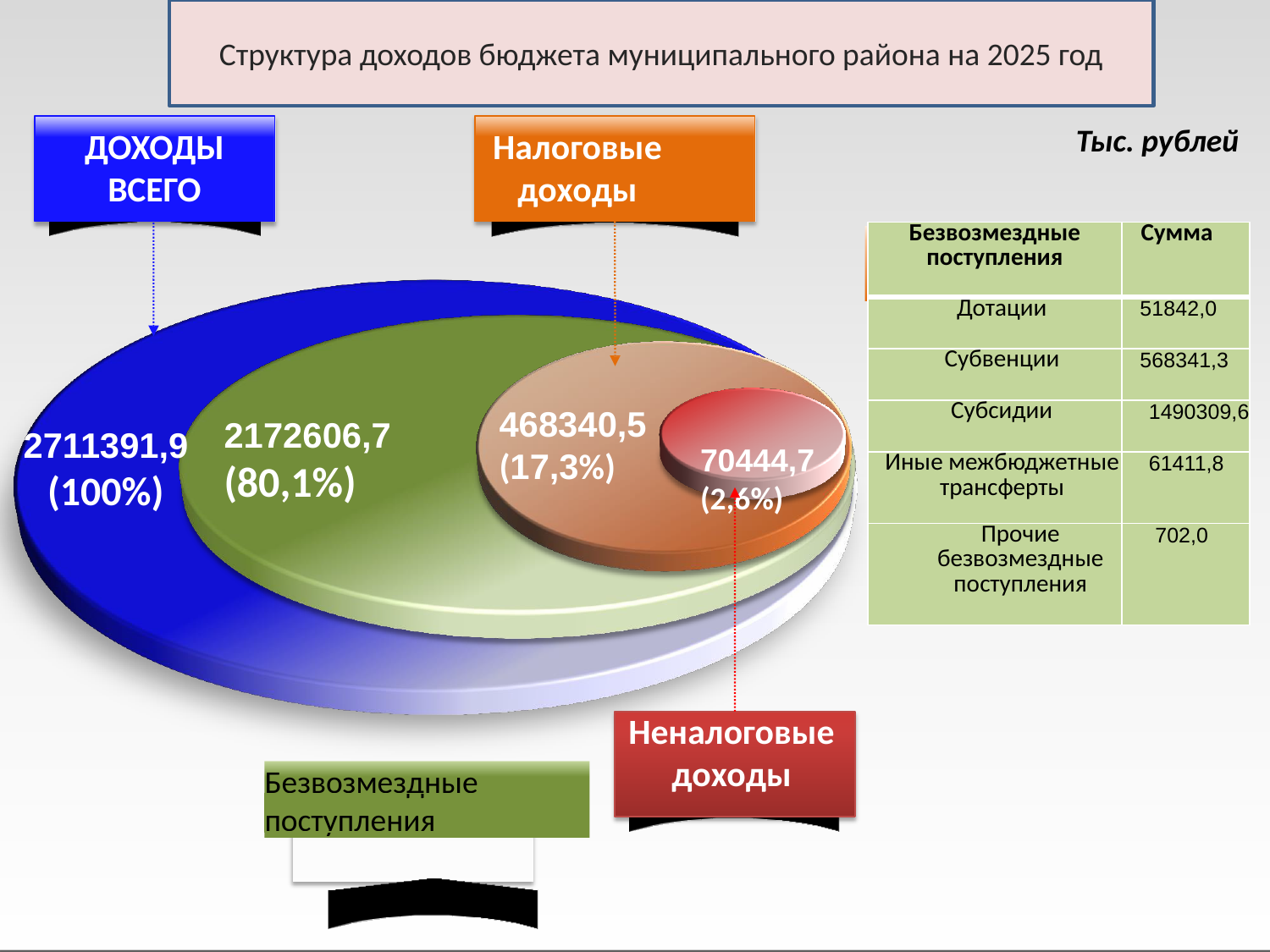

Структура доходов бюджета муниципального района на 2025 год

Тыс. рублей
ДОХОДЫ ВСЕГО
Налоговые доходы

| Безвозмездные поступления | Сумма |
| --- | --- |
| Дотации | 51842,0 |
| Субвенции | 568341,3 |
| Субсидии | 1490309,6 |
| Иные межбюджетные трансферты | 61411,8 |
| Прочие безвозмездные поступления | 702,0 |

468340,5
(17,3%)
 70444,7
(2,6%)

2172606,7
(80,1%)
2711391,9
(100%)

Неналоговые доходы

Безвозмездные  поступления